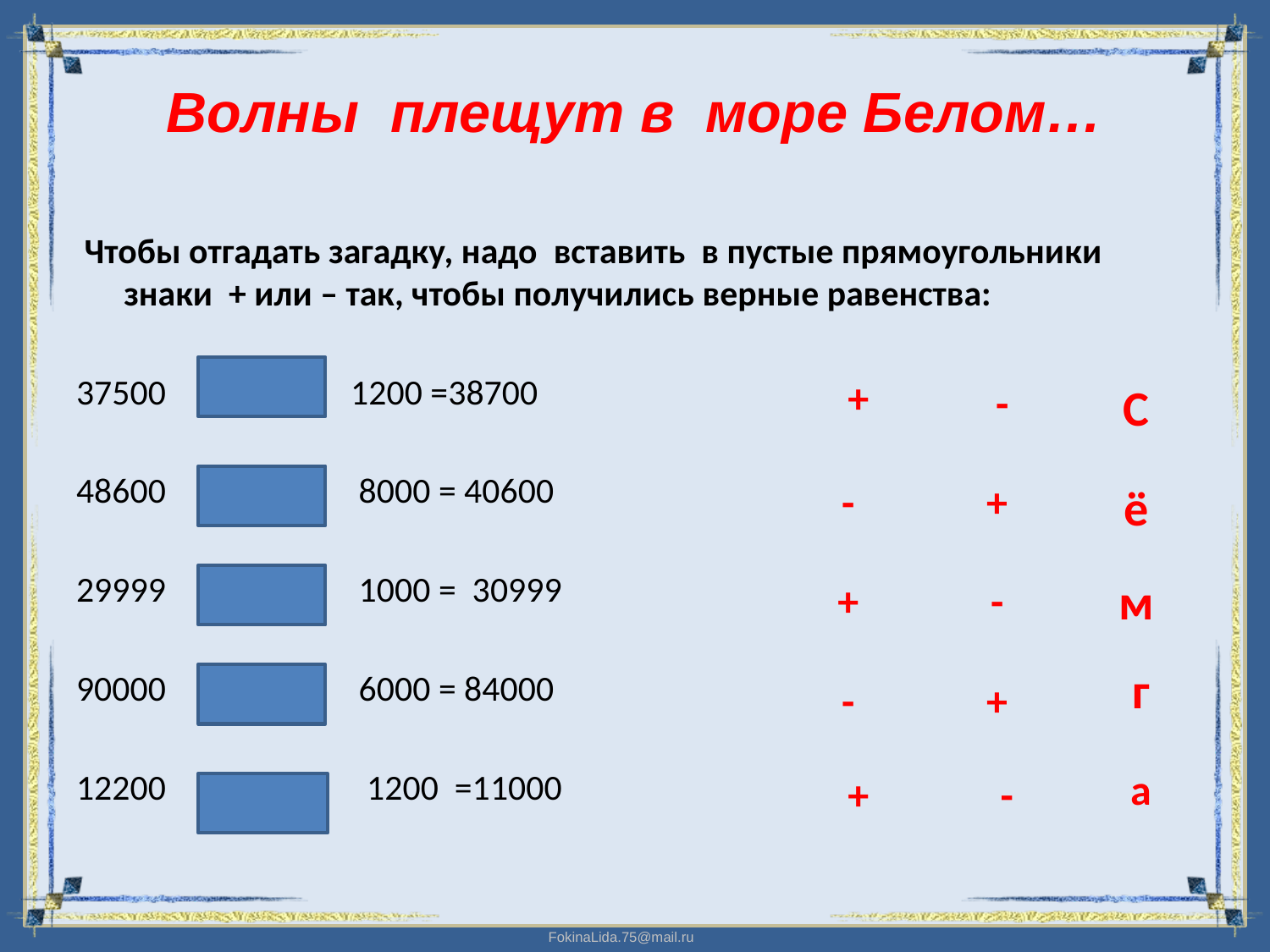

# Волны  плещут в  море Белом…
 Чтобы отгадать загадку, надо  вставить  в пустые прямоугольники знаки  + или – так, чтобы получились верные равенства:

37500                       1200 =38700

48600                        8000 = 40600

29999                        1000 =  30999

90000                        6000 = 84000

12200                         1200  =11000

+
-
С

-
+
ё

+
-
м
г

-
+
+
-
а